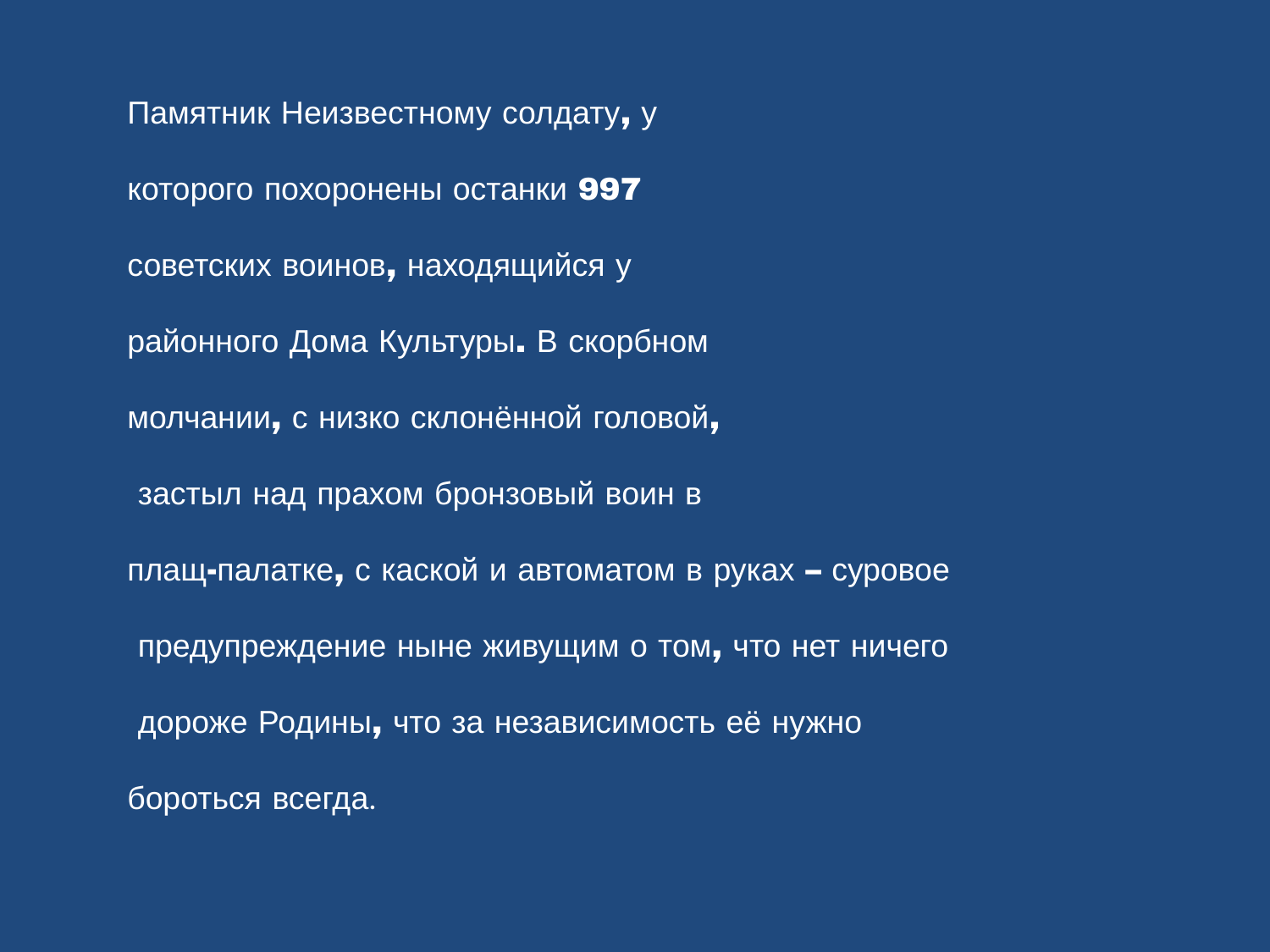

Памятник Неизвестному солдату, у

которого похоронены останки 997

советских воинов, находящийся у

районного Дома Культуры. В скорбном

молчании, с низко склонённой головой,

 застыл над прахом бронзовый воин в

плащ-палатке, с каской и автоматом в руках – суровое

 предупреждение ныне живущим о том, что нет ничего

 дороже Родины, что за независимость её нужно

бороться всегда.